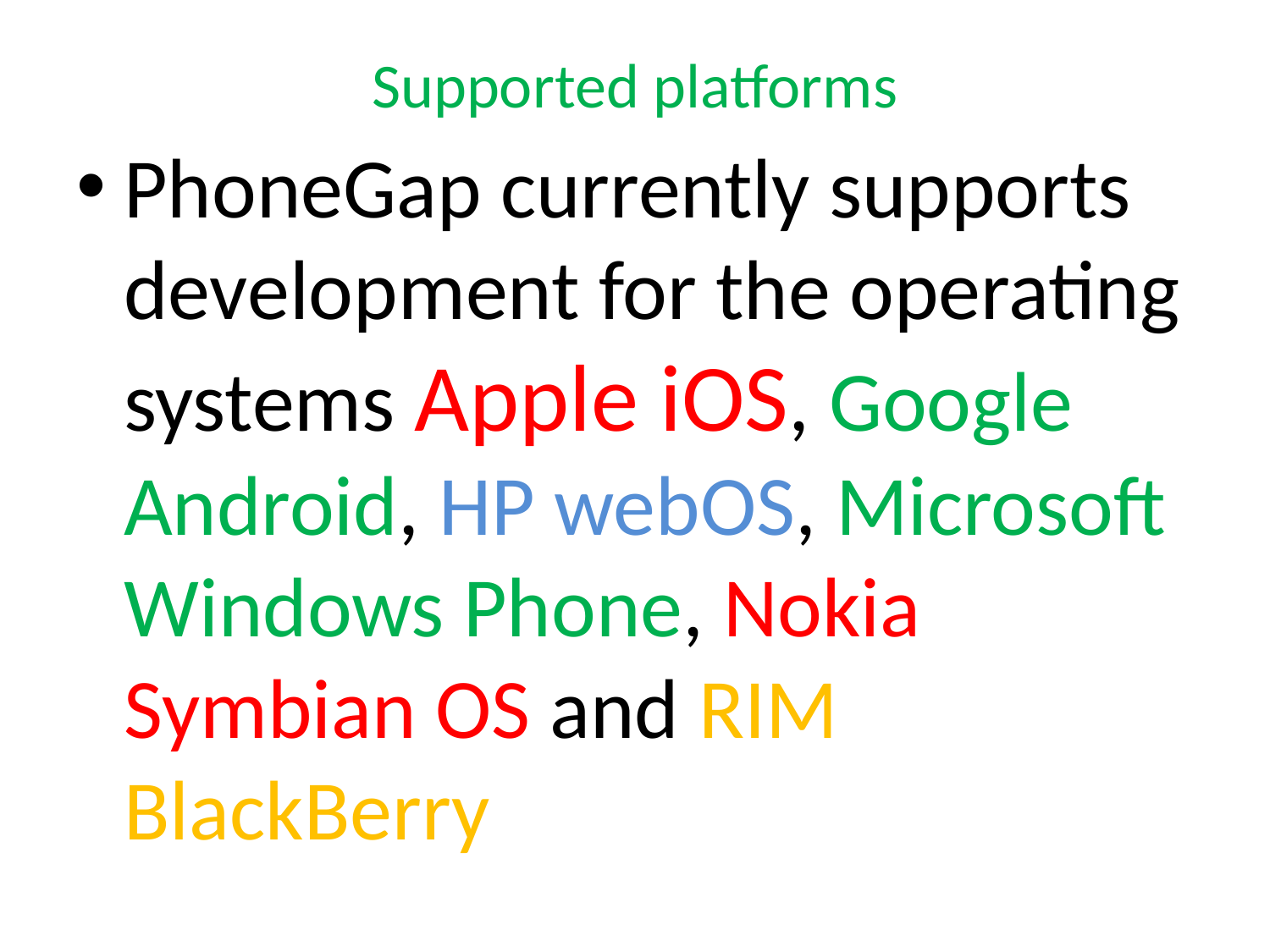

# Supported platforms
PhoneGap currently supports development for the operating systems Apple iOS, Google Android, HP webOS, Microsoft Windows Phone, Nokia Symbian OS and RIM BlackBerry